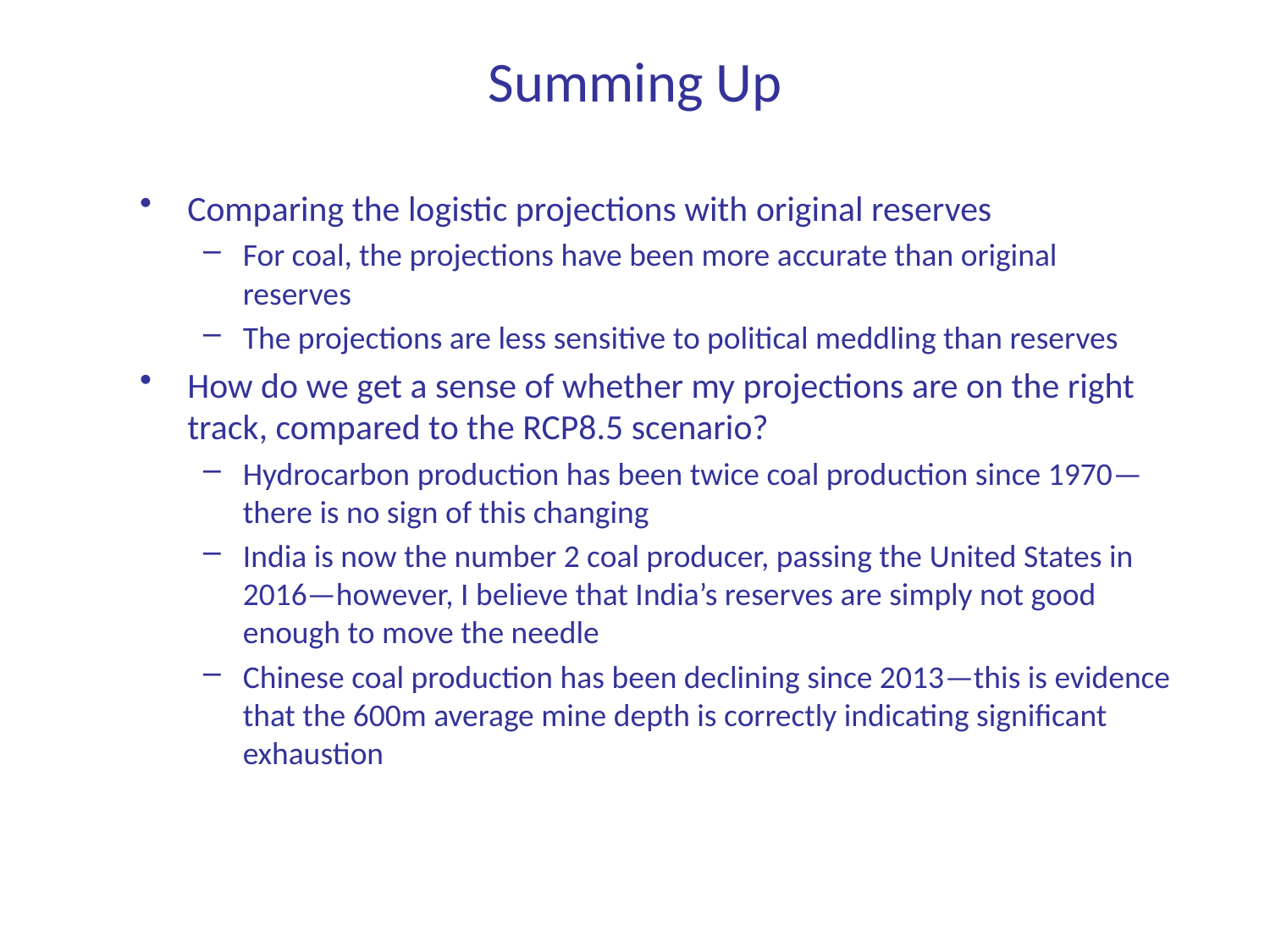

# Summing Up
Comparing the logistic projections with original reserves
For coal, the projections have been more accurate than original reserves
The projections are less sensitive to political meddling than reserves
How do we get a sense of whether my projections are on the right track, compared to the RCP8.5 scenario?
Hydrocarbon production has been twice coal production since 1970—there is no sign of this changing
India is now the number 2 coal producer, passing the United States in 2016—however, I believe that India’s reserves are simply not good enough to move the needle
Chinese coal production has been declining since 2013—this is evidence that the 600m average mine depth is correctly indicating significant exhaustion